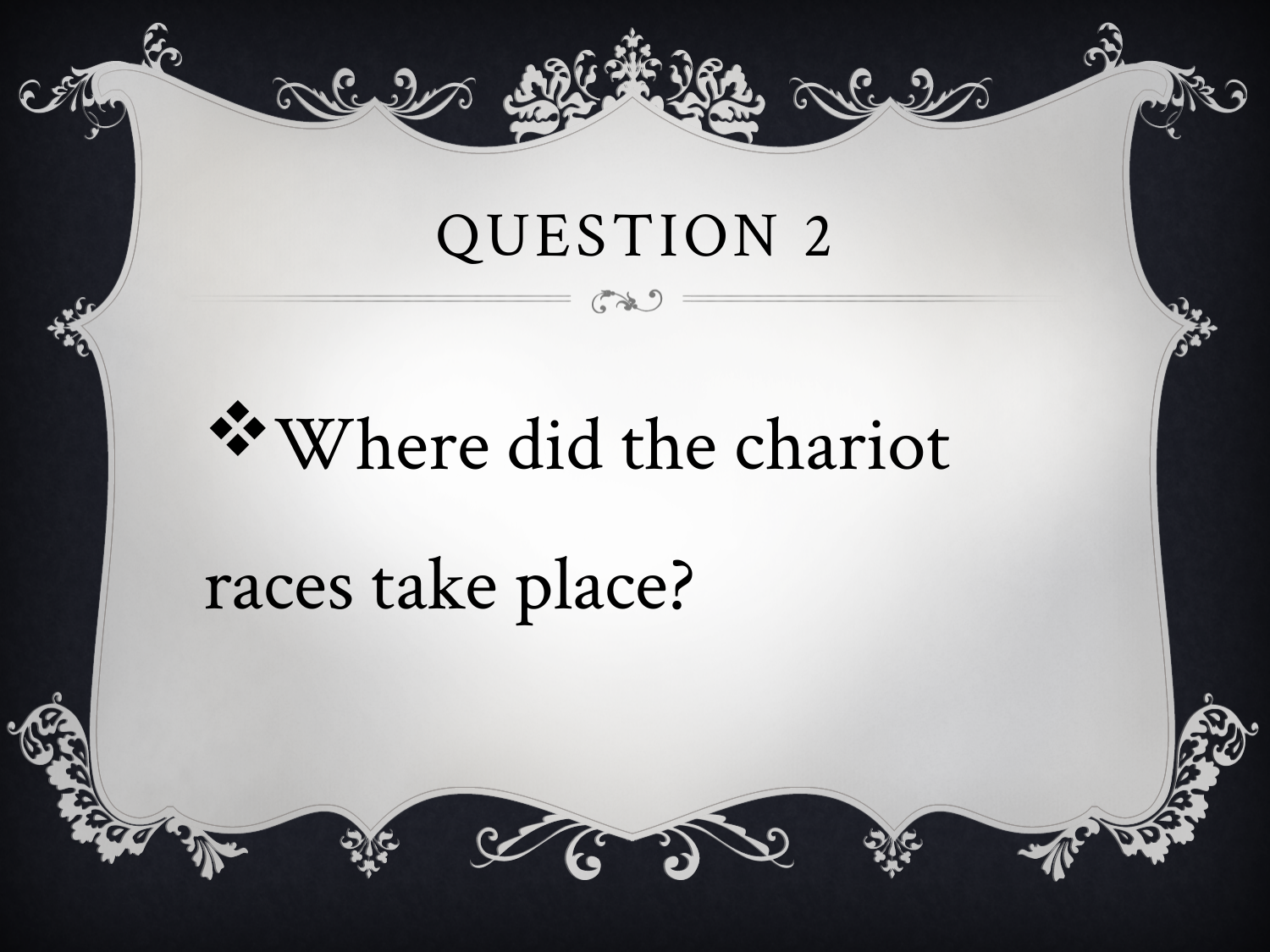

# Question 2
Where did the chariot races take place?